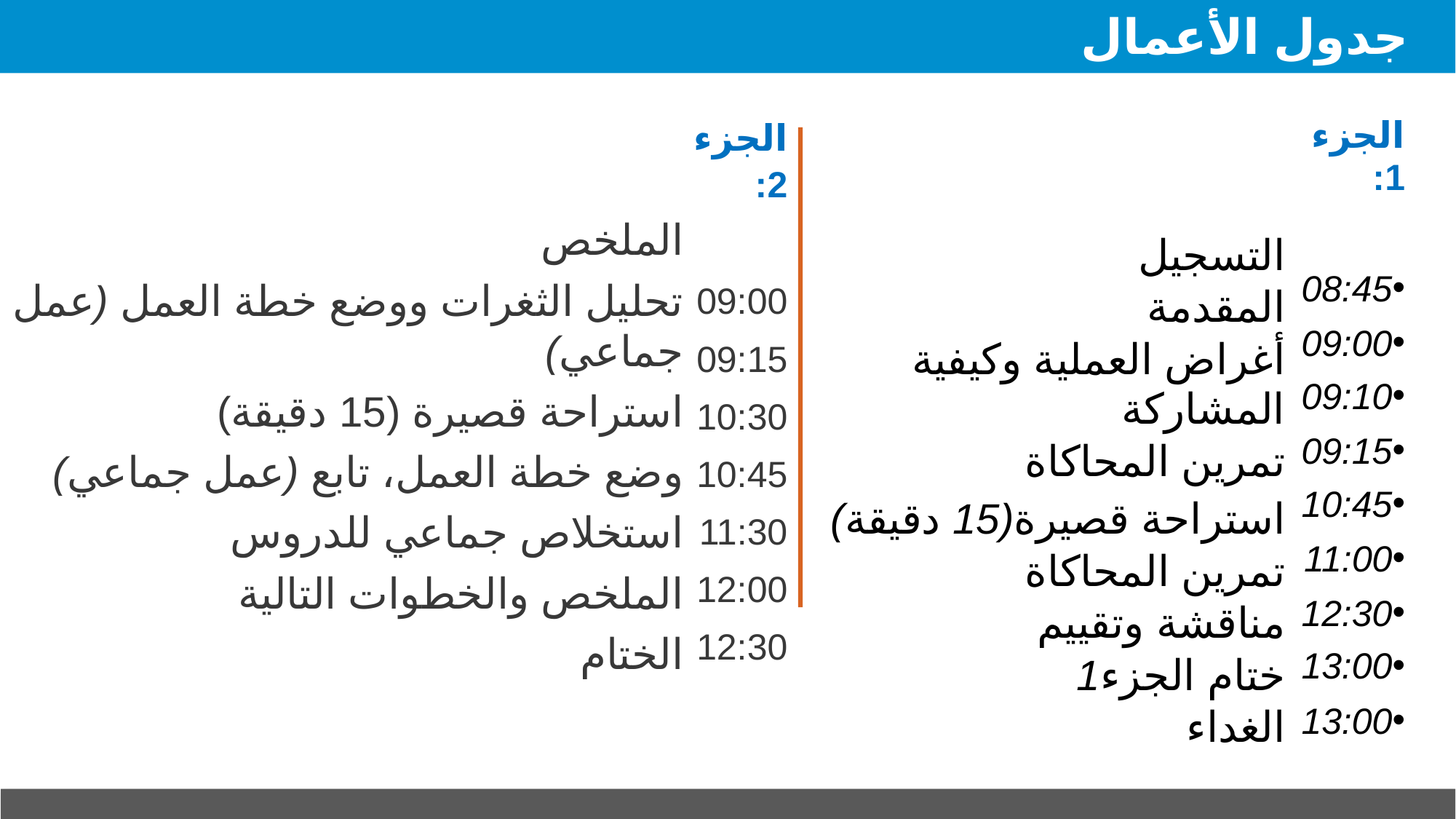

# جدول الأعمال
الجزء 2:

09:00
09:15
10:30
10:45
11:30
12:00
12:30
الجزء 1:

08:45
09:00
09:10
09:15
10:45
11:00
12:30
13:00
13:00

الملخص
تحليل الثغرات ووضع خطة العمل (عمل جماعي)
استراحة قصيرة (15 دقيقة)
وضع خطة العمل، تابع (عمل جماعي)
استخلاص جماعي للدروس
الملخص والخطوات التالية
الختام
التسجيل
المقدمة
أغراض العملية وكيفية المشاركة
تمرين المحاكاة
استراحة قصيرة(15 دقيقة)
تمرين المحاكاة
مناقشة وتقييم
ختام الجزء1
الغداء